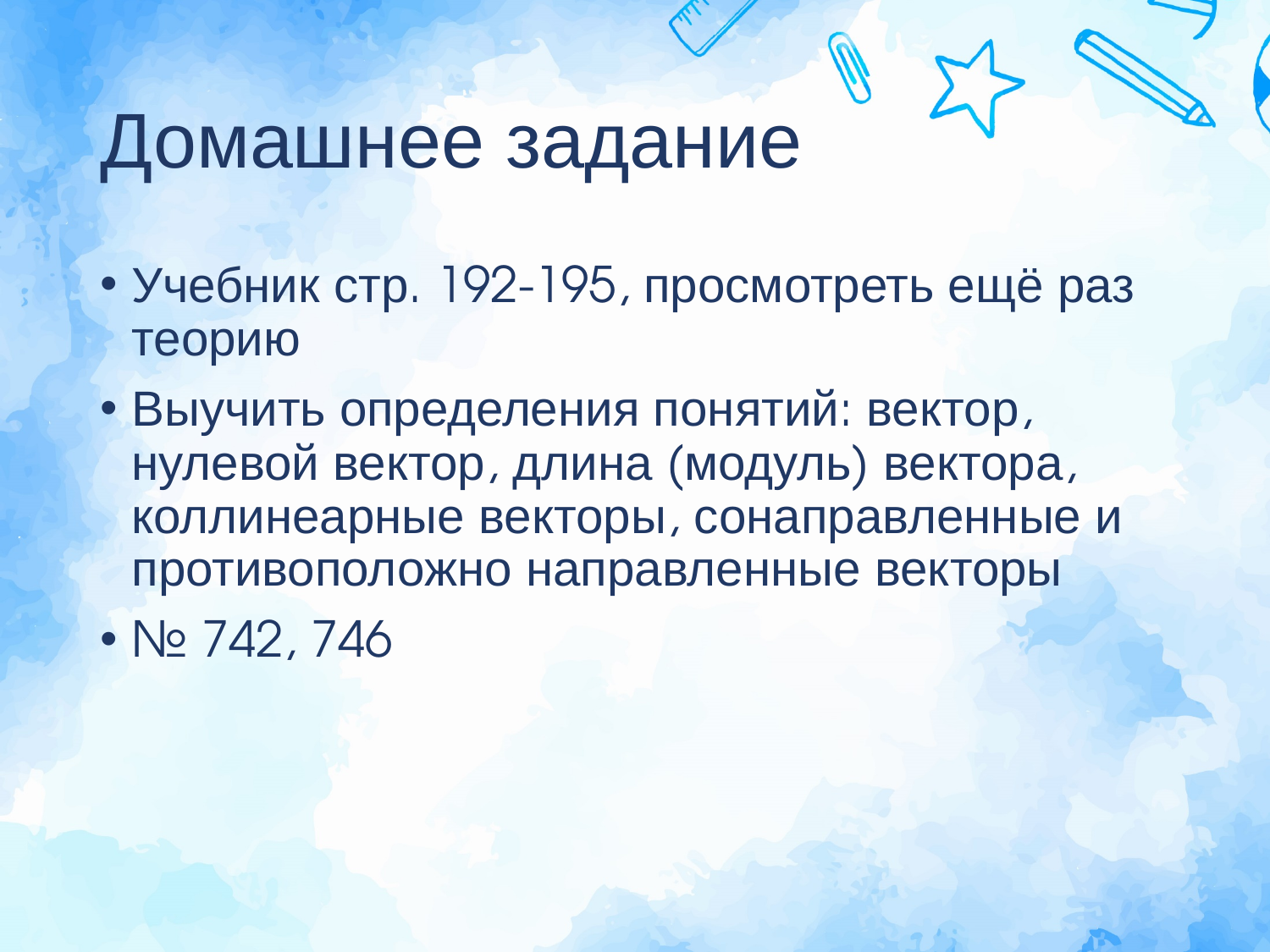

# Домашнее задание
Учебник стр. 192-195, просмотреть ещё раз теорию
Выучить определения понятий: вектор, нулевой вектор, длина (модуль) вектора, коллинеарные векторы, сонаправленные и противоположно направленные векторы
№ 742, 746